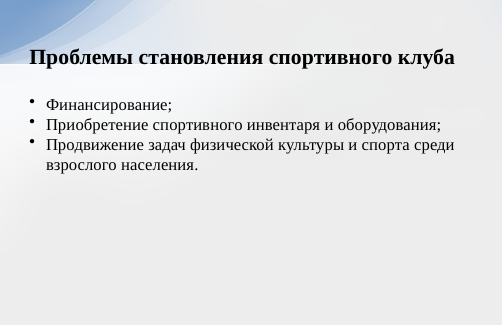

# Проблемы становления спортивного клуба
Финансирование;
Приобретение спортивного инвентаря и оборудования;
Продвижение задач физической культуры и спорта среди взрослого населения.